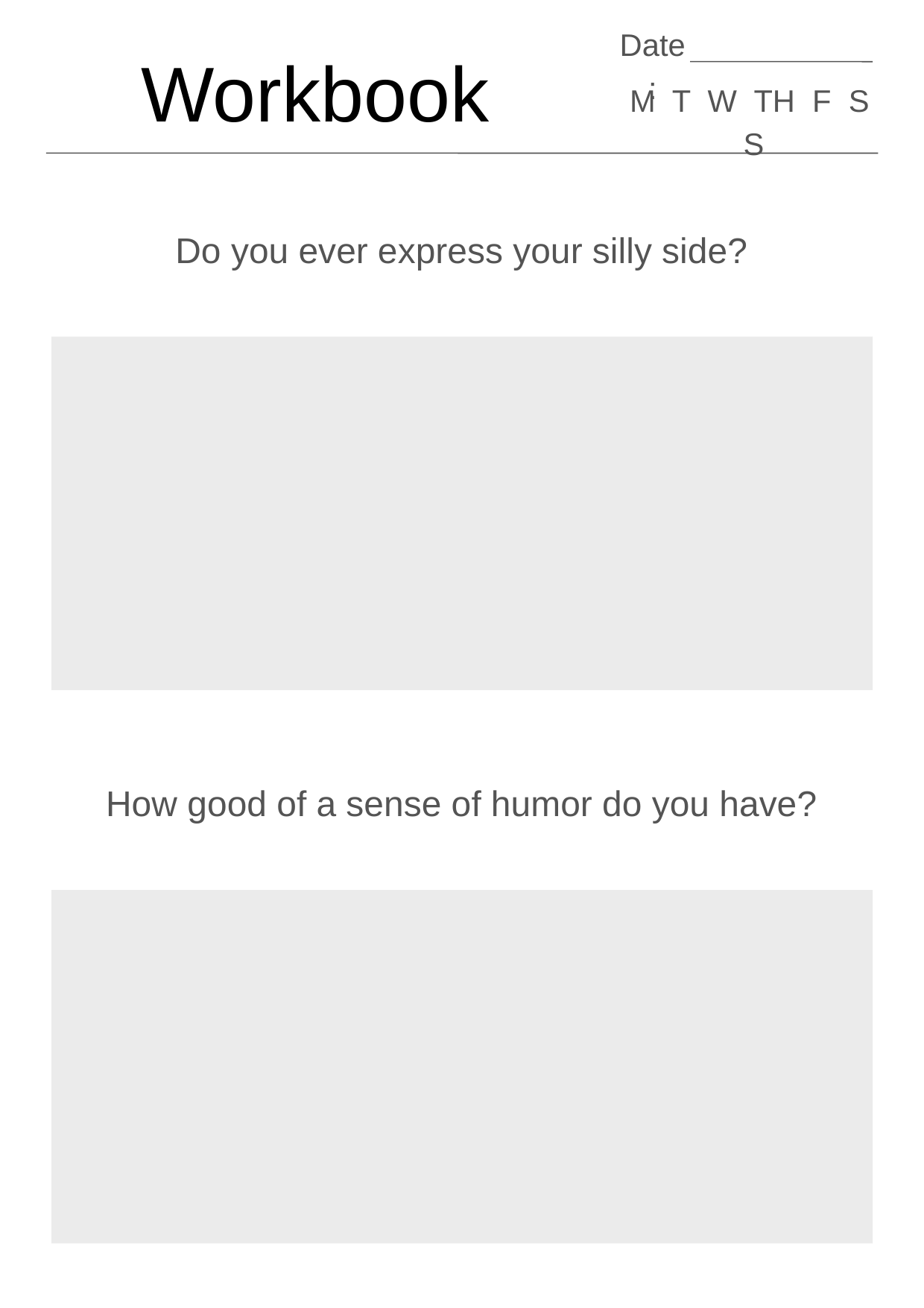

Date:
Workbook

M  T  W  TH  F  S  S

Do you ever express your silly side?

How good of a sense of humor do you have?